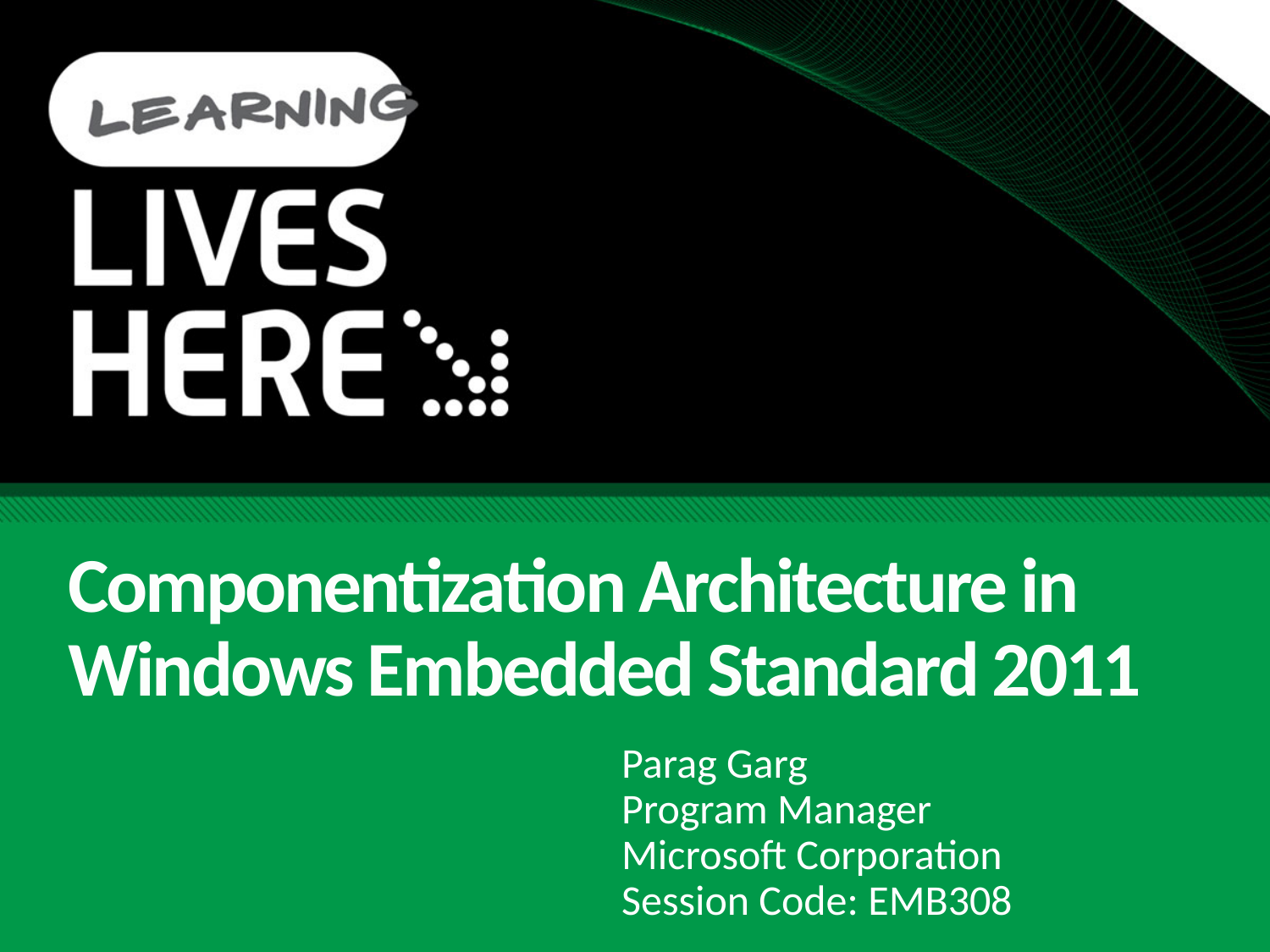

# Componentization Architecture in Windows Embedded Standard 2011
Parag Garg
Program Manager
Microsoft Corporation
Session Code: EMB308